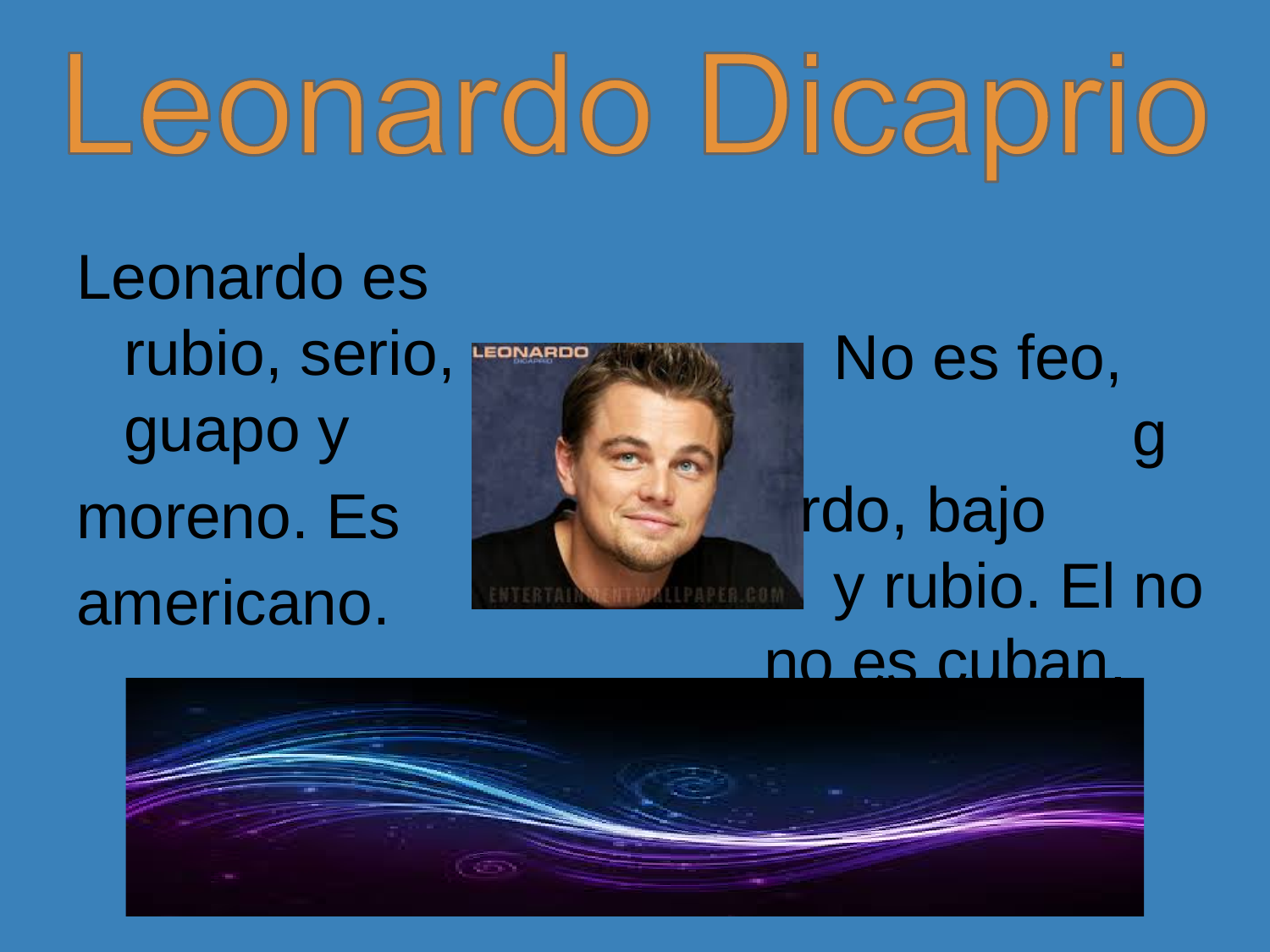

#

Leonardo es rubio, serio, guapo y
moreno. Es
americano.

      No es feo,                              g    gordo, bajo
      y rubio. El no    no es cuban.